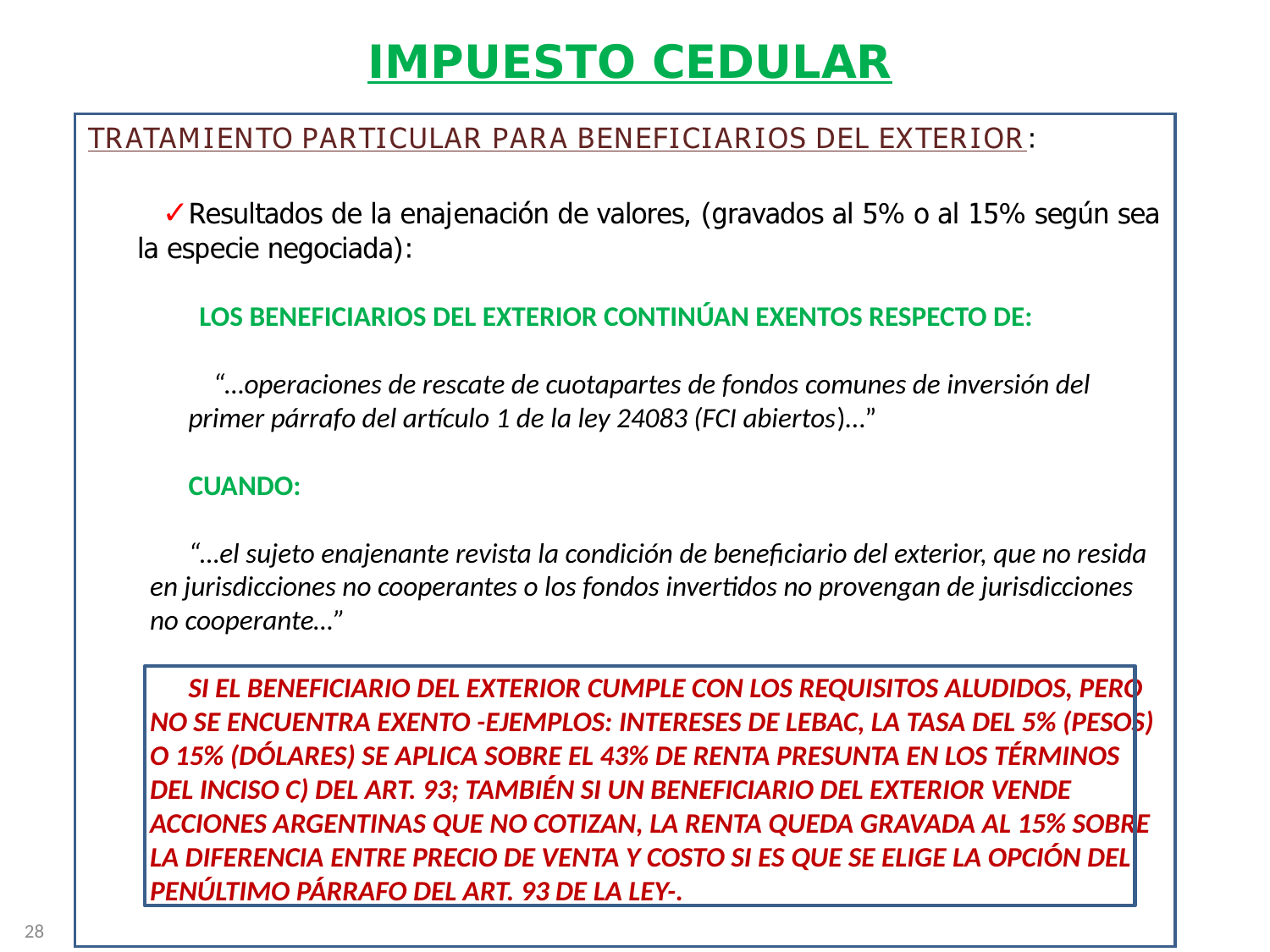

Impuesto cedular
TRATAMIENTO PARTICULAR PARA BENEFICIARIOS DEL EXTERIOR:

✓Resultados de la enajenación de valores, (gravados al 5% o al 15% según sea la especie negociada):

Los beneficiarios del exterior continúan exentos respecto De:

“…operaciones de rescate de cuotapartes de fondos comunes de inversión del primer párrafo del artículo 1 de la ley 24083 (FCI abiertos)…”

CUANDO:

“…el sujeto enajenante revista la condición de beneficiario del exterior, que no resida en jurisdicciones no cooperantes o los fondos invertidos no provengan de jurisdicciones no cooperante…”

Si el beneficiario del exterior cumple con los requisitos aludidos, pero no se encuentra exento -ejemplos: intereses de LEBAC, la tasa del 5% (pesos) o 15% (dólares) se aplica sobre el 43% de renta presunta en los términos del inciso c) del art. 93; también si un beneficiario del exterior vende acciones argentinas que no cotizan, la renta queda gravada al 15% sobre la diferencia entre precio de venta y costo si es que se elige la opción del penúltimo párrafo del art. 93 de la ley-.

28